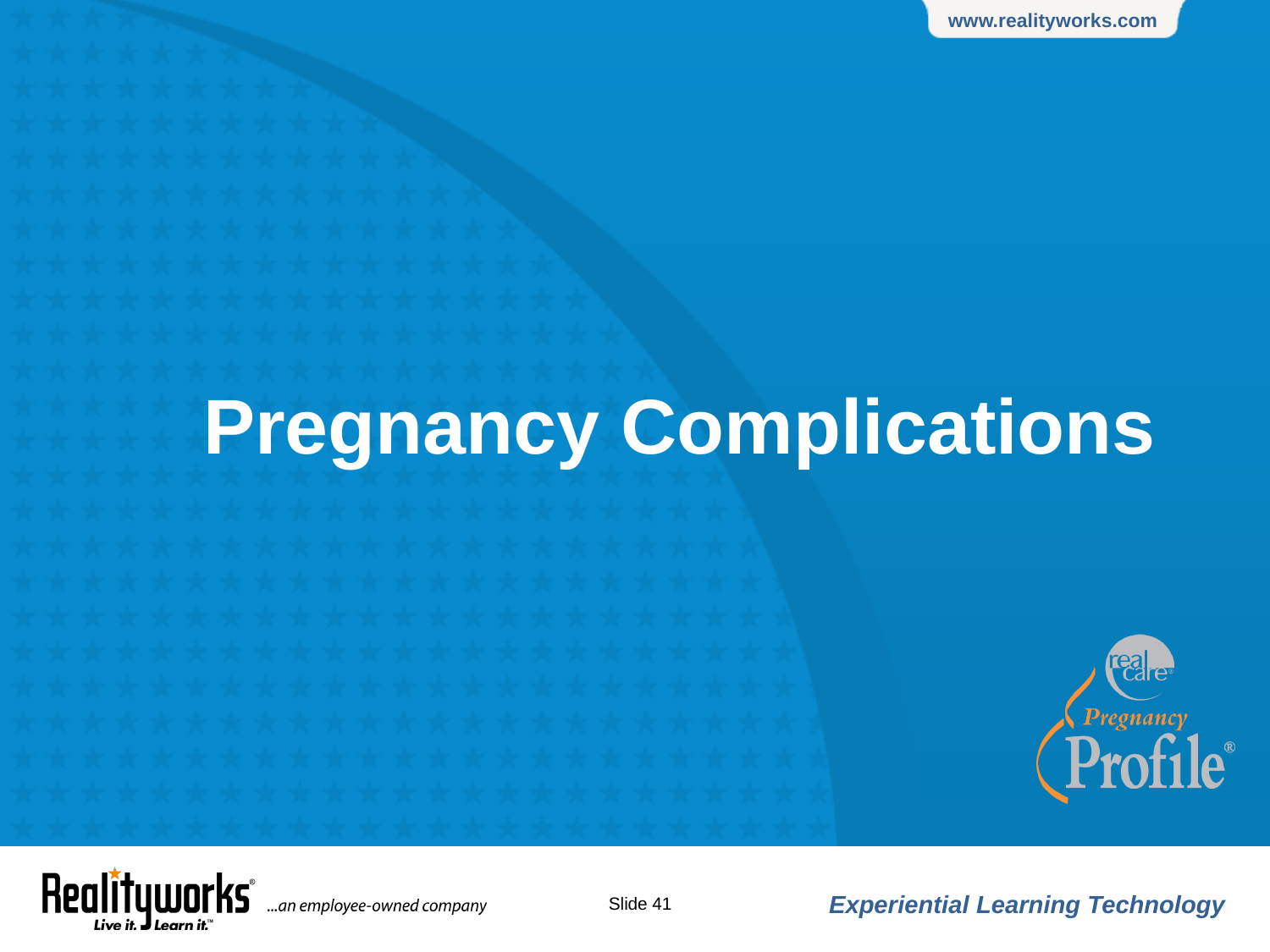

# Pregnancy Complications
Slide 41
Experiential Learning Technology